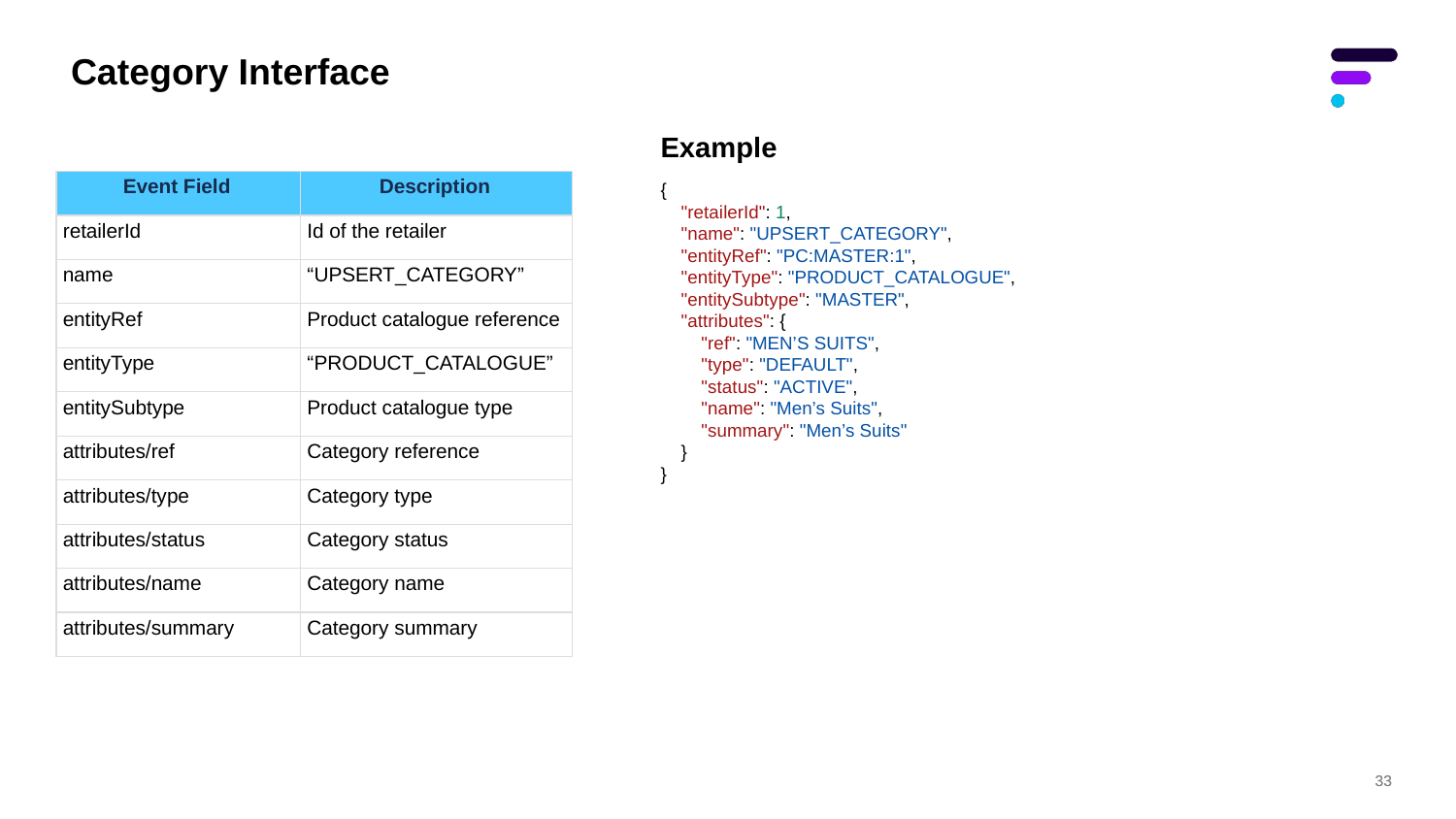

# Category Interface
Example
| Event Field | Description |
| --- | --- |
| retailerId | Id of the retailer |
| name | “UPSERT\_CATEGORY” |
| entityRef | Product catalogue reference |
| entityType | “PRODUCT\_CATALOGUE” |
| entitySubtype | Product catalogue type |
| attributes/ref | Category reference |
| attributes/type | Category type |
| attributes/status | Category status |
| attributes/name | Category name |
| attributes/summary | Category summary |
{
    "retailerId": 1,
    "name": "UPSERT_CATEGORY",
    "entityRef": "PC:MASTER:1",
    "entityType": "PRODUCT_CATALOGUE",
    "entitySubtype": "MASTER",
    "attributes": {
        "ref": "MEN’S SUITS",
        "type": "DEFAULT",
        "status": "ACTIVE",
        "name": "Men’s Suits",
        "summary": "Men’s Suits"
    }
}